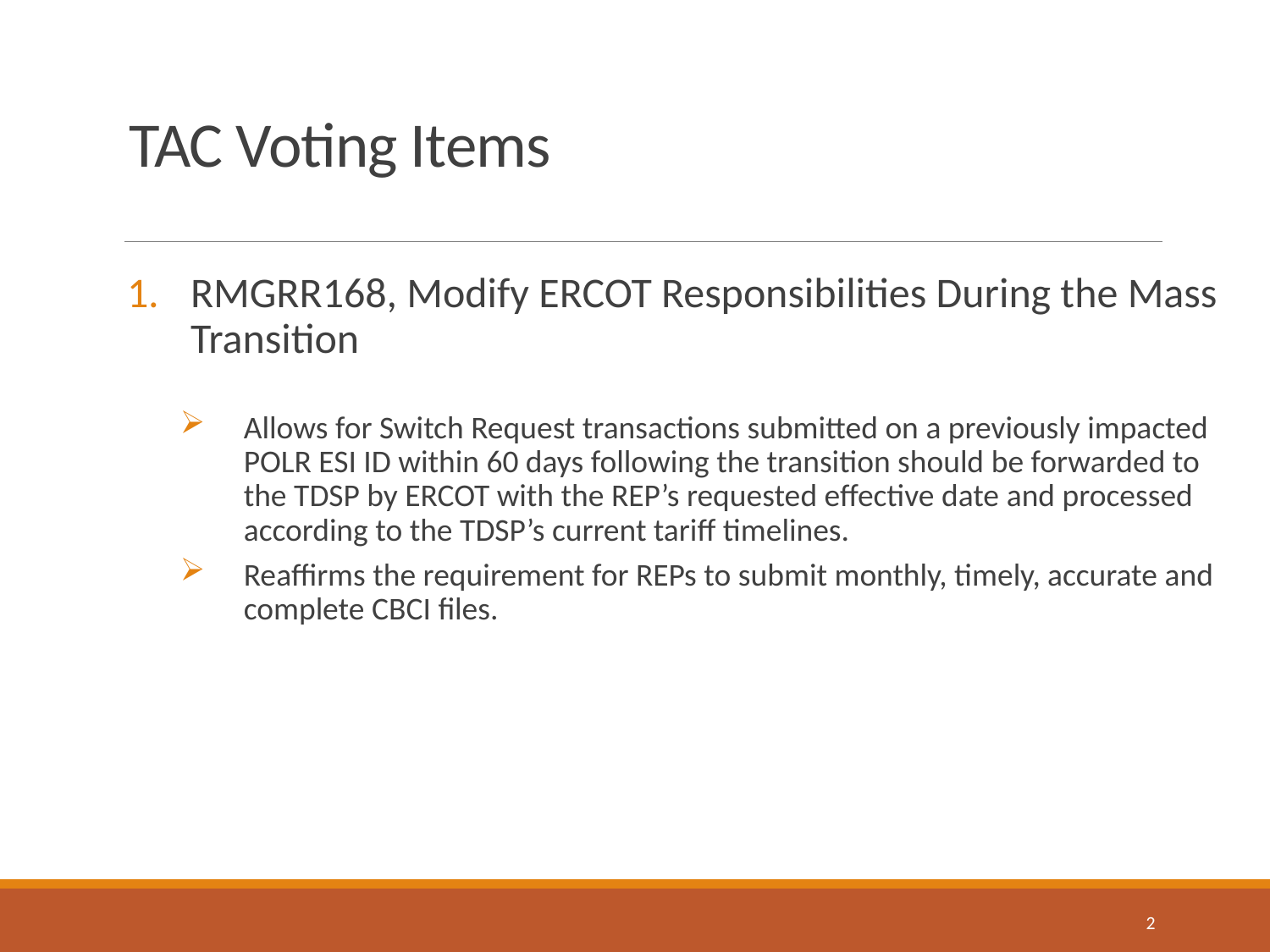

# TAC Voting Items
RMGRR168, Modify ERCOT Responsibilities During the Mass Transition

Allows for Switch Request transactions submitted on a previously impacted POLR ESI ID within 60 days following the transition should be forwarded to the TDSP by ERCOT with the REP’s requested effective date and processed according to the TDSP’s current tariff timelines.
Reaffirms the requirement for REPs to submit monthly, timely, accurate and complete CBCI files.

2